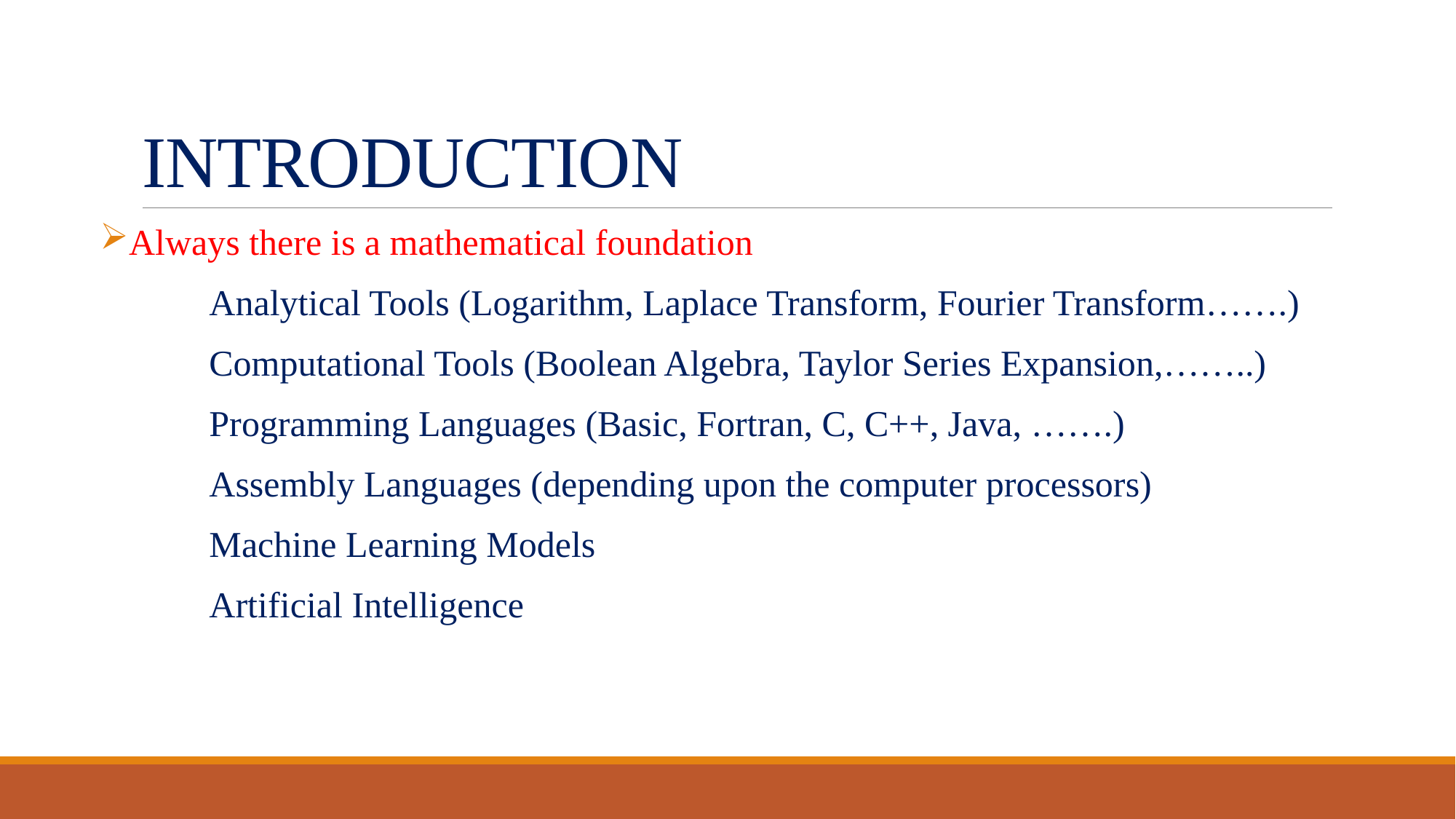

# INTRODUCTION
Always there is a mathematical foundation
	Analytical Tools (Logarithm, Laplace Transform, Fourier Transform…….)
	Computational Tools (Boolean Algebra, Taylor Series Expansion,……..)
	Programming Languages (Basic, Fortran, C, C++, Java, …….)
	Assembly Languages (depending upon the computer processors)
	Machine Learning Models
	Artificial Intelligence